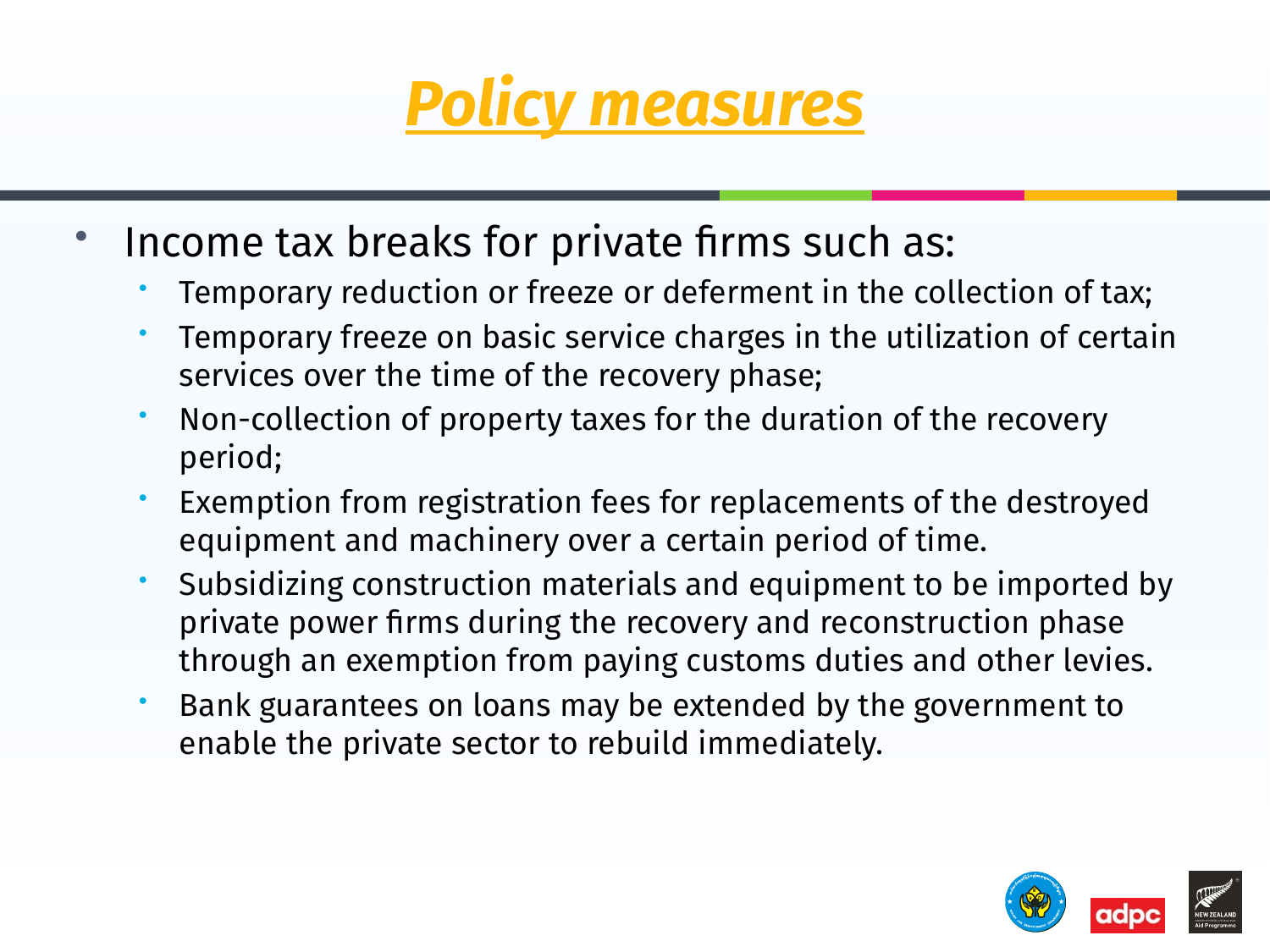

# Policy measures
Income tax breaks for private firms such as:
Temporary reduction or freeze or deferment in the collection of tax;
Temporary freeze on basic service charges in the utilization of certain services over the time of the recovery phase;
Non-collection of property taxes for the duration of the recovery period;
Exemption from registration fees for replacements of the destroyed equipment and machinery over a certain period of time.
Subsidizing construction materials and equipment to be imported by private power firms during the recovery and reconstruction phase through an exemption from paying customs duties and other levies.
Bank guarantees on loans may be extended by the government to enable the private sector to rebuild immediately.